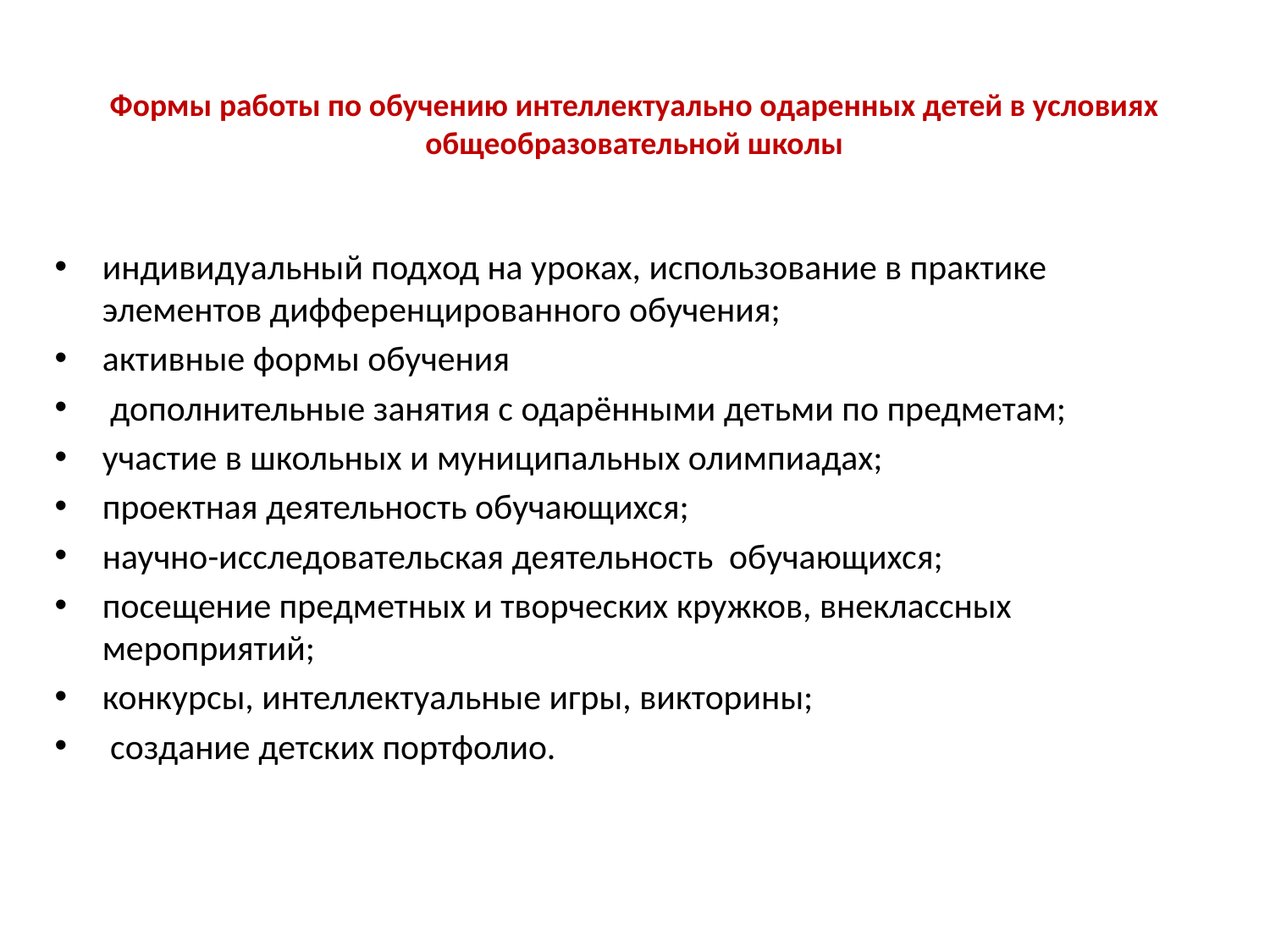

# Формы работы по обучению интеллектуально одаренных детей в условиях общеобразовательной школы

индивидуальный подход на уроках, использование в практике элементов дифференцированного обучения;
активные формы обучения
 дополнительные занятия с одарёнными детьми по предметам;
участие в школьных и муниципальных олимпиадах;
проектная деятельность обучающихся;
научно-исследовательская деятельность  обучающихся;
посещение предметных и творческих кружков, внеклассных мероприятий;
конкурсы, интеллектуальные игры, викторины;
 создание детских портфолио.